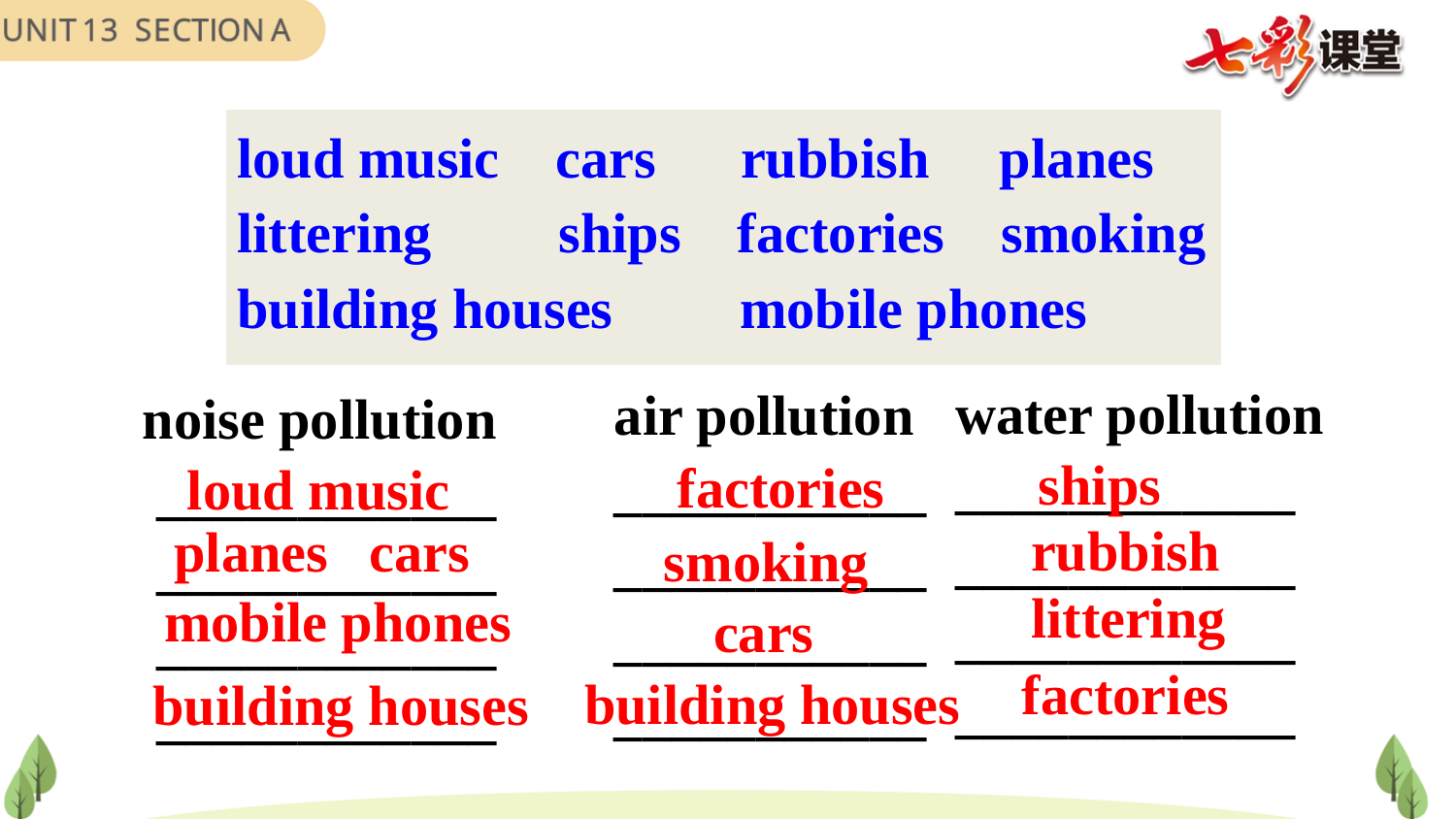

| loud music cars rubbish planes littering ships factories smoking building houses mobile phones |
| --- |
water pollution
____________
____________
____________
____________
air pollution
___________
___________
___________
___________
noise pollution
____________
____________
____________
____________
ships
factories
loud music
rubbish
planes
cars
smoking
littering
mobile phones
cars
factories
building houses
building houses